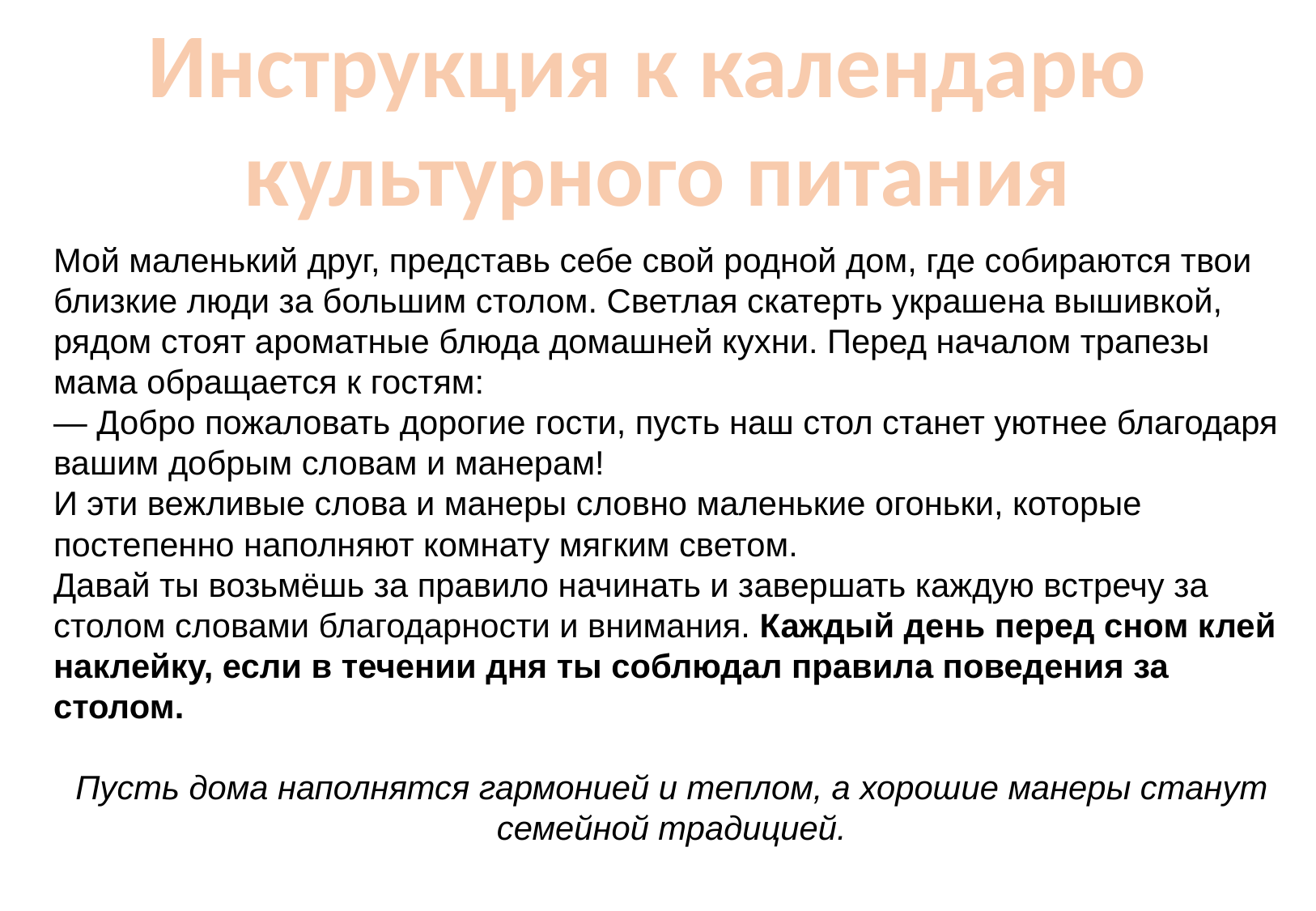

Инструкция к календарю
культурного питания
Мой маленький друг, представь себе свой родной дом, где собираются твои близкие люди за большим столом. Светлая скатерть украшена вышивкой, рядом стоят ароматные блюда домашней кухни. Перед началом трапезы мама обращается к гостям:
— Добро пожаловать дорогие гости, пусть наш стол станет уютнее благодаря вашим добрым словам и манерам!
И эти вежливые слова и манеры словно маленькие огоньки, которые постепенно наполняют комнату мягким светом.
Давай ты возьмёшь за правило начинать и завершать каждую встречу за столом словами благодарности и внимания. Каждый день перед сном клей наклейку, если в течении дня ты соблюдал правила поведения за столом.

Пусть дома наполнятся гармонией и теплом, а хорошие манеры станут семейной традицией.